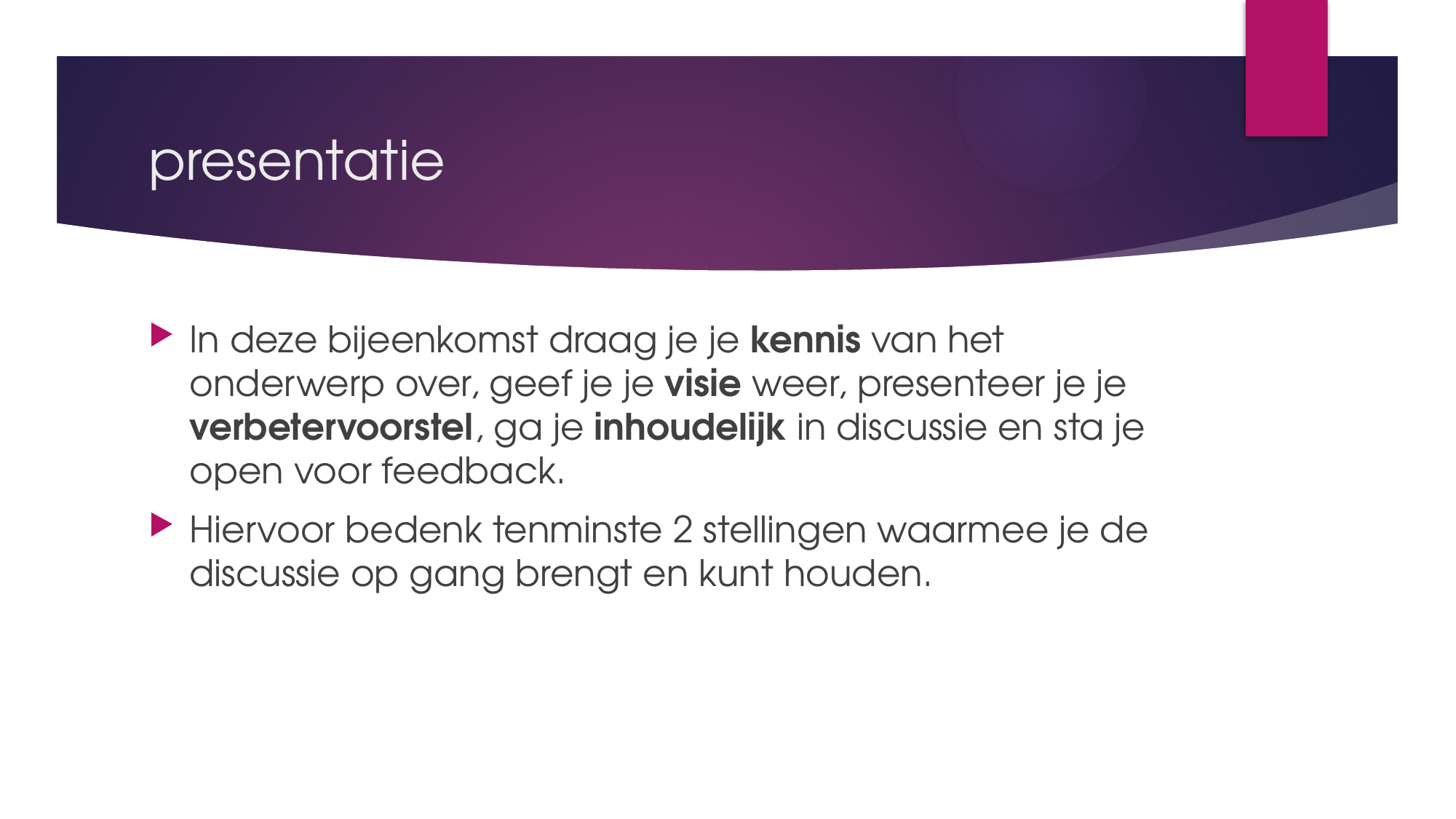

# presentatie
In deze bijeenkomst draag je je kennis van het onderwerp over, geef je je visie weer, presenteer je je verbetervoorstel, ga je inhoudelijk in discussie en sta je open voor feedback.
Hiervoor bedenk tenminste 2 stellingen waarmee je de discussie op gang brengt en kunt houden.